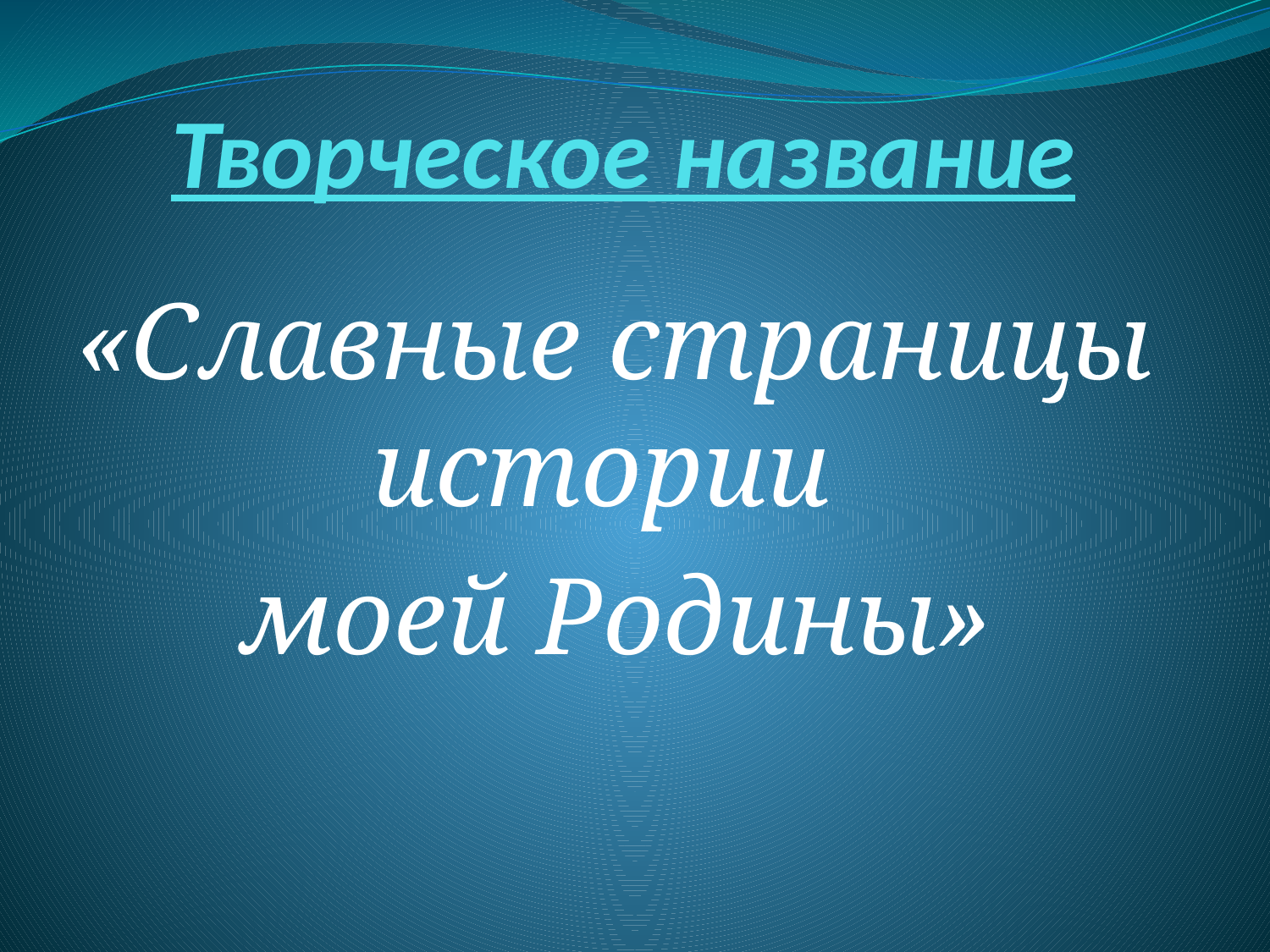

# Творческое название
«Славные страницы истории
моей Родины»